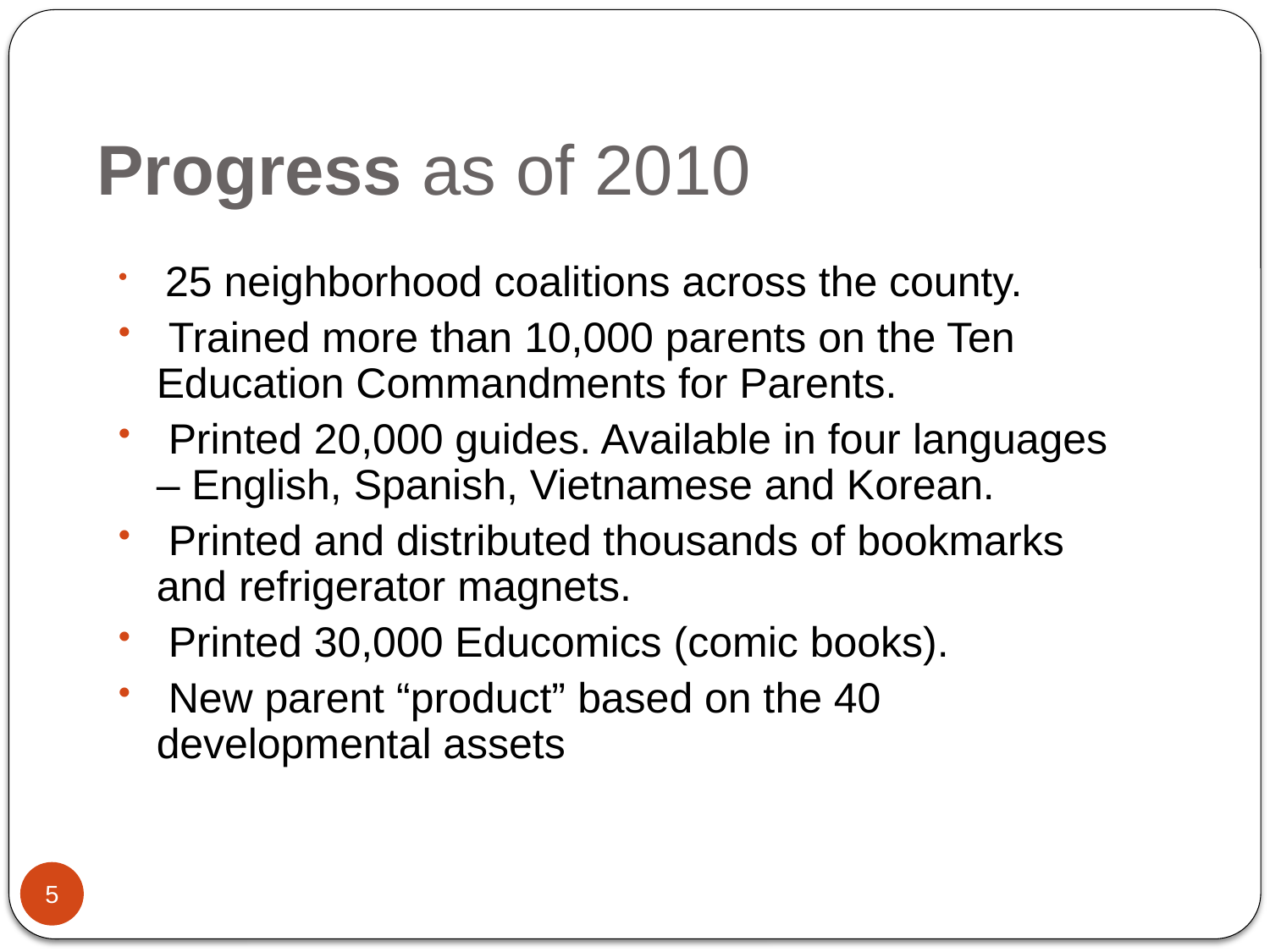

# Progress as of 2010
 25 neighborhood coalitions across the county.
 Trained more than 10,000 parents on the Ten Education Commandments for Parents.
 Printed 20,000 guides. Available in four languages – English, Spanish, Vietnamese and Korean.
 Printed and distributed thousands of bookmarks and refrigerator magnets.
 Printed 30,000 Educomics (comic books).
 New parent “product” based on the 40 developmental assets
5